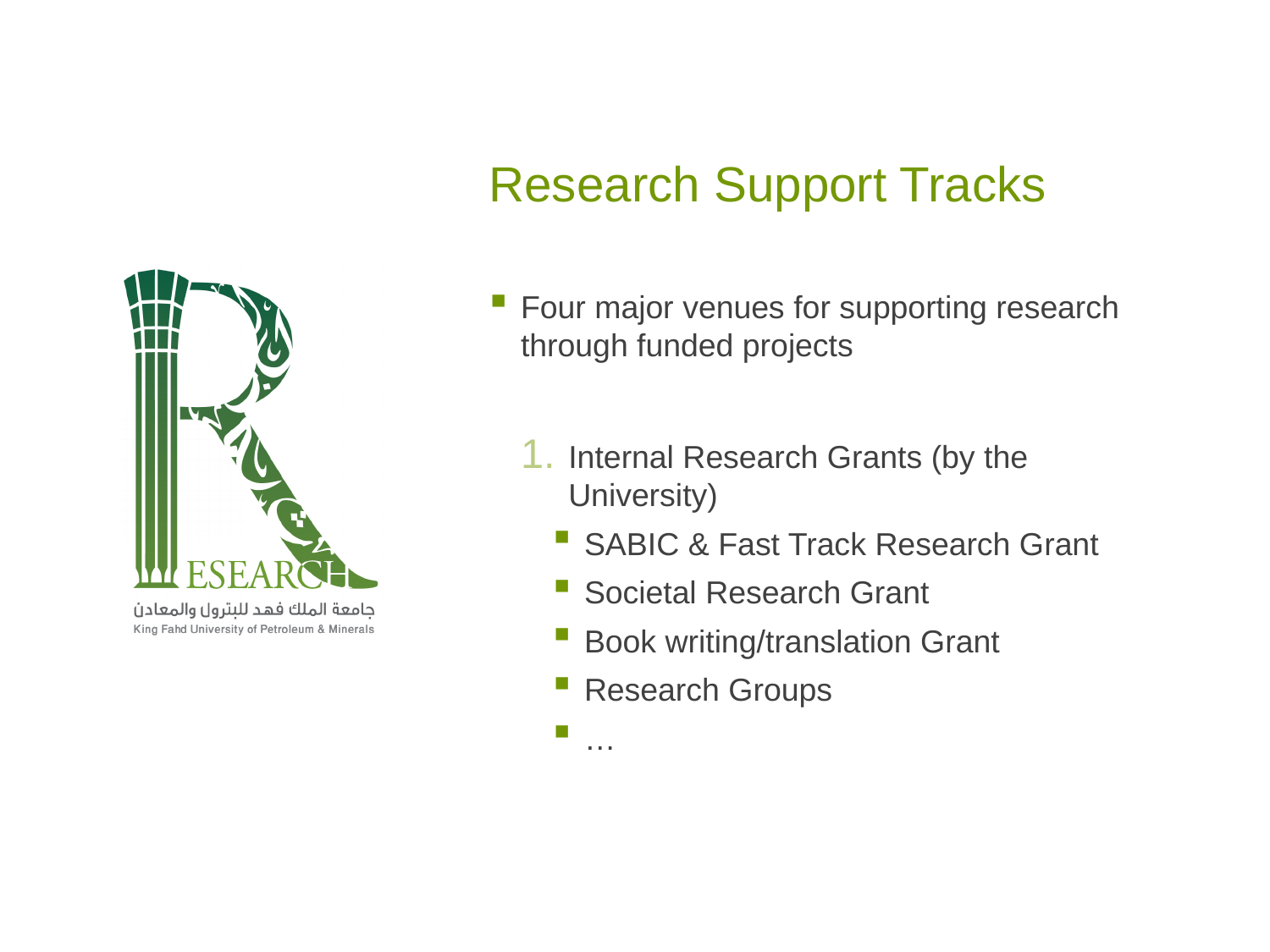

# Research Support Tracks
Four major venues for supporting research through funded projects

Internal Research Grants (by the University)
SABIC & Fast Track Research Grant
Societal Research Grant
Book writing/translation Grant
Research Groups
…